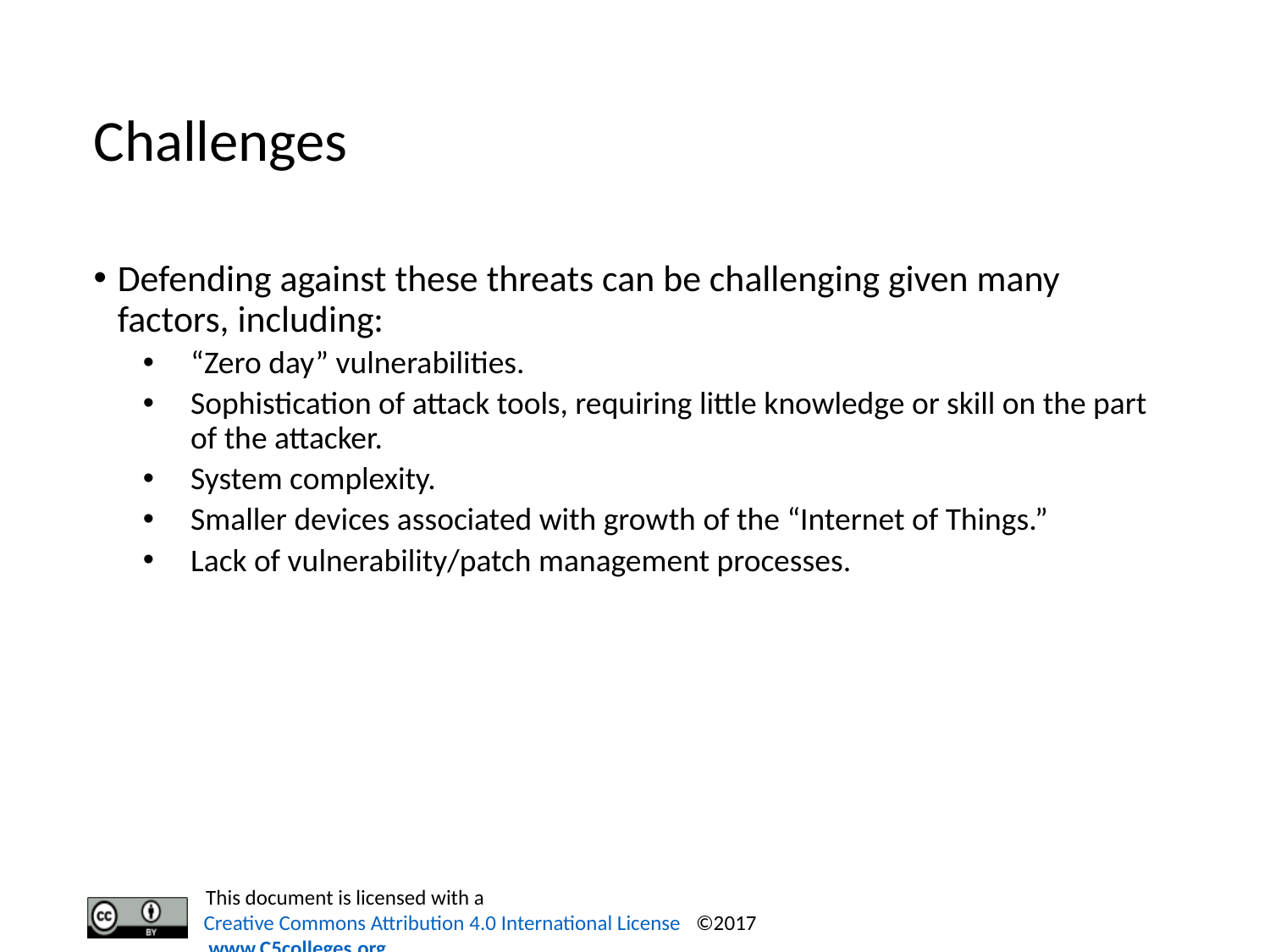

# Challenges
Defending against these threats can be challenging given many factors, including:
“Zero day” vulnerabilities.
Sophistication of attack tools, requiring little knowledge or skill on the part of the attacker.
System complexity.
Smaller devices associated with growth of the “Internet of Things.”
Lack of vulnerability/patch management processes.